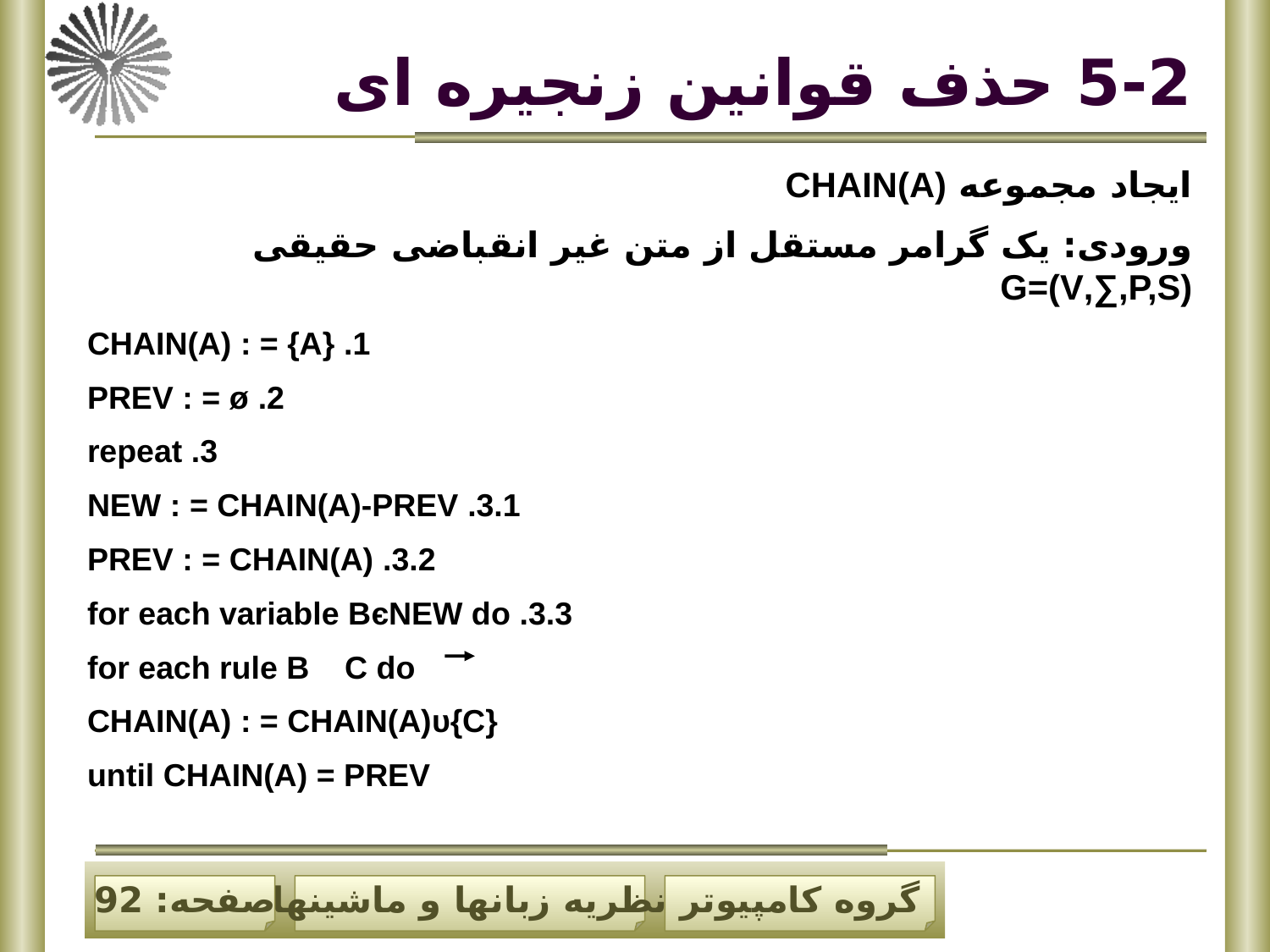

# 5-2 حذف قوانین زنجیره ای
ایجاد مجموعه CHAIN(A)
ورودی: یک گرامر مستقل از متن غیر انقباضی حقیقی G=(V,∑,P,S)
1. CHAIN(A) : = {A}
2. PREV : = ø
3. repeat
       3.1. NEW : = CHAIN(A)-PREV
       3.2. PREV : = CHAIN(A)
       3.3. for each variable BєNEW do
               for each rule B    C do
                           CHAIN(A) : = CHAIN(A)υ{C}
until CHAIN(A) = PREV